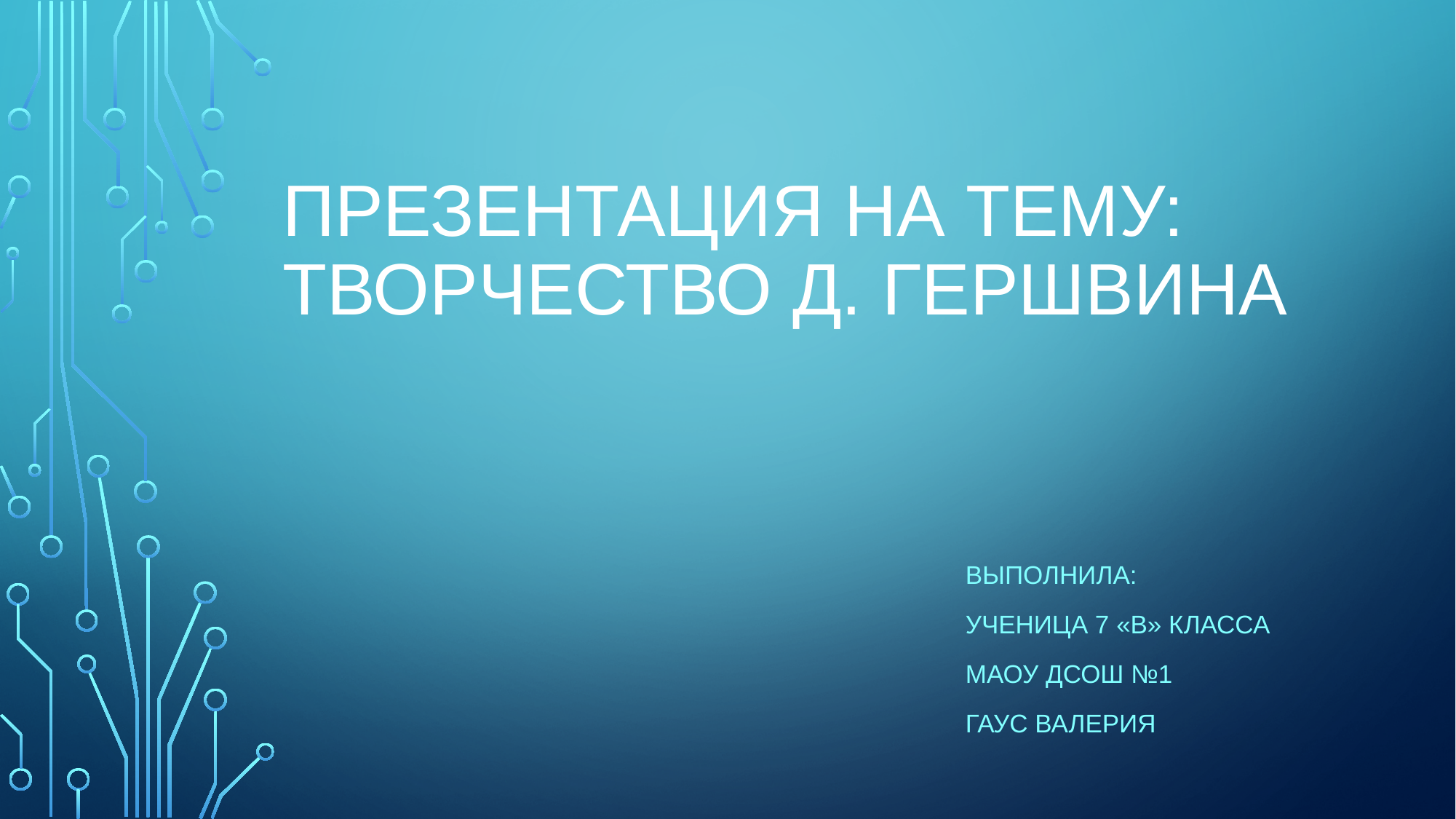

# Презентация на тему: творчество д. Гершвина
Выполнила:
Ученица 7 «В» класса
Маоу дсош №1
Гаус Валерия